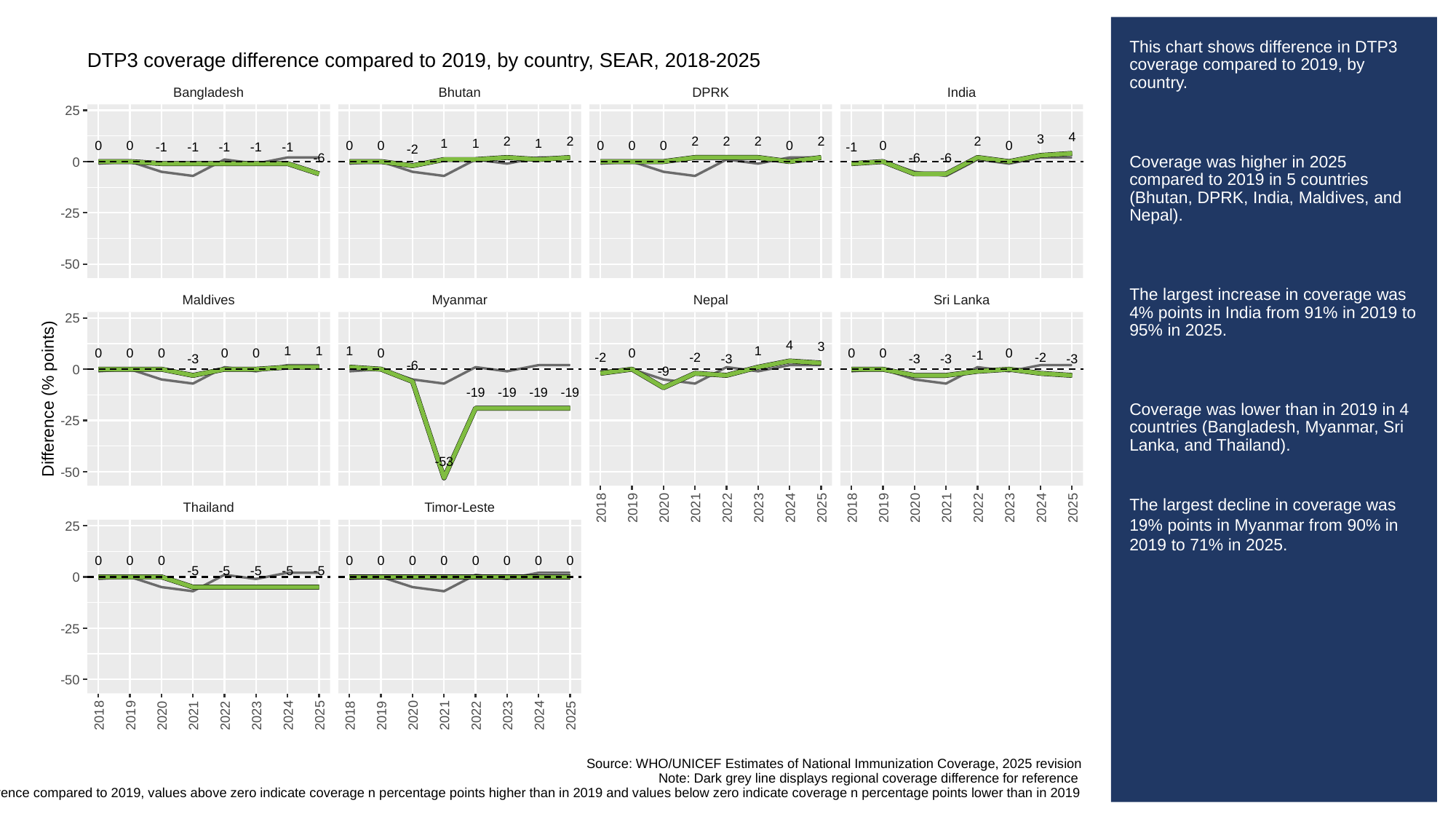

# This chart shows difference in DTP3 coverage compared to 2019, by country.

Coverage was higher in 2025 compared to 2019 in 5 countries (Bhutan, DPRK, India, Maldives, and Nepal).

The largest increase in coverage was 4% points in India from 91% in 2019 to 95% in 2025.

Coverage was lower than in 2019 in 4 countries (Bangladesh, Myanmar, Sri Lanka, and Thailand).

The largest decline in coverage was 19% points in Myanmar from 90% in 2019 to 71% in 2025.

DTP3 coverage difference compared to 2019, by country, SEAR, 2018-2025
Bangladesh
Bhutan
DPRK
India

25

4
3

2
2
2
2
2
2
2
1
1
1
0
0
0
0
0
0
0
0
0
0
-1
-1
-1
-1
-1
-1
-2
-6
-6
-6

0

-25

-50

Maldives
Myanmar
Nepal
Sri Lanka

25

4
3

1
1
1
1
0
0
0
0
0
0
0
0
0
0
-1
-2
-2
-2
-3
-3
-3
-3
-3
-6

0

-9

-19
-19
-19
-19
Difference (% points)

-25

-53
-50

Thailand
Timor-Leste
2018
2019
2020
2021
2022
2023
2024
2025
2018
2019
2020
2021
2022
2023
2024
2025

25

0
0
0
0
0
0
0
0
0
0
0
-5
-5
-5
-5
-5
0

-25

-50

2018
2019
2020
2021
2022
2023
2024
2025
2018
2019
2020
2021
2022
2023
2024
2025
Source: WHO/UNICEF Estimates of National Immunization Coverage, 2025 revision
Note: Dark grey line displays regional coverage difference for reference
When looking at coverage difference compared to 2019, values above zero indicate coverage n percentage points higher than in 2019 and values below zero indicate coverage n percentage points lower than in 2019